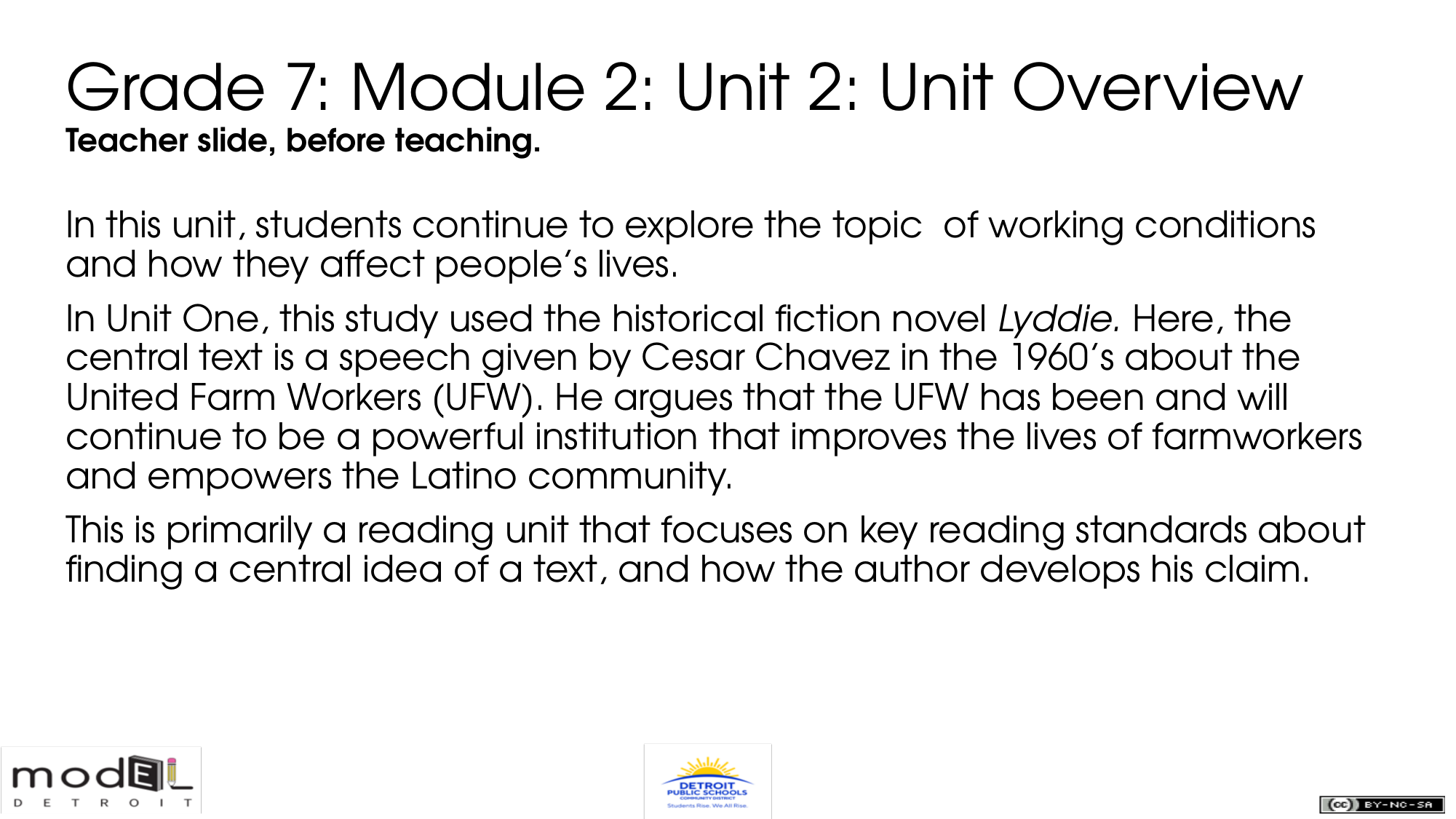

# Grade 7: Module 2: Unit 2: Unit Overview
Teacher slide, before teaching.
In this unit, students continue to explore the topic  of working conditions and how they affect people’s lives.
In Unit One, this study used the historical fiction novel Lyddie. Here, the central text is a speech given by Cesar Chavez in the 1960’s about the United Farm Workers (UFW). He argues that the UFW has been and will continue to be a powerful institution that improves the lives of farmworkers and empowers the Latino community.
This is primarily a reading unit that focuses on key reading standards about finding a central idea of a text, and how the author develops his claim.